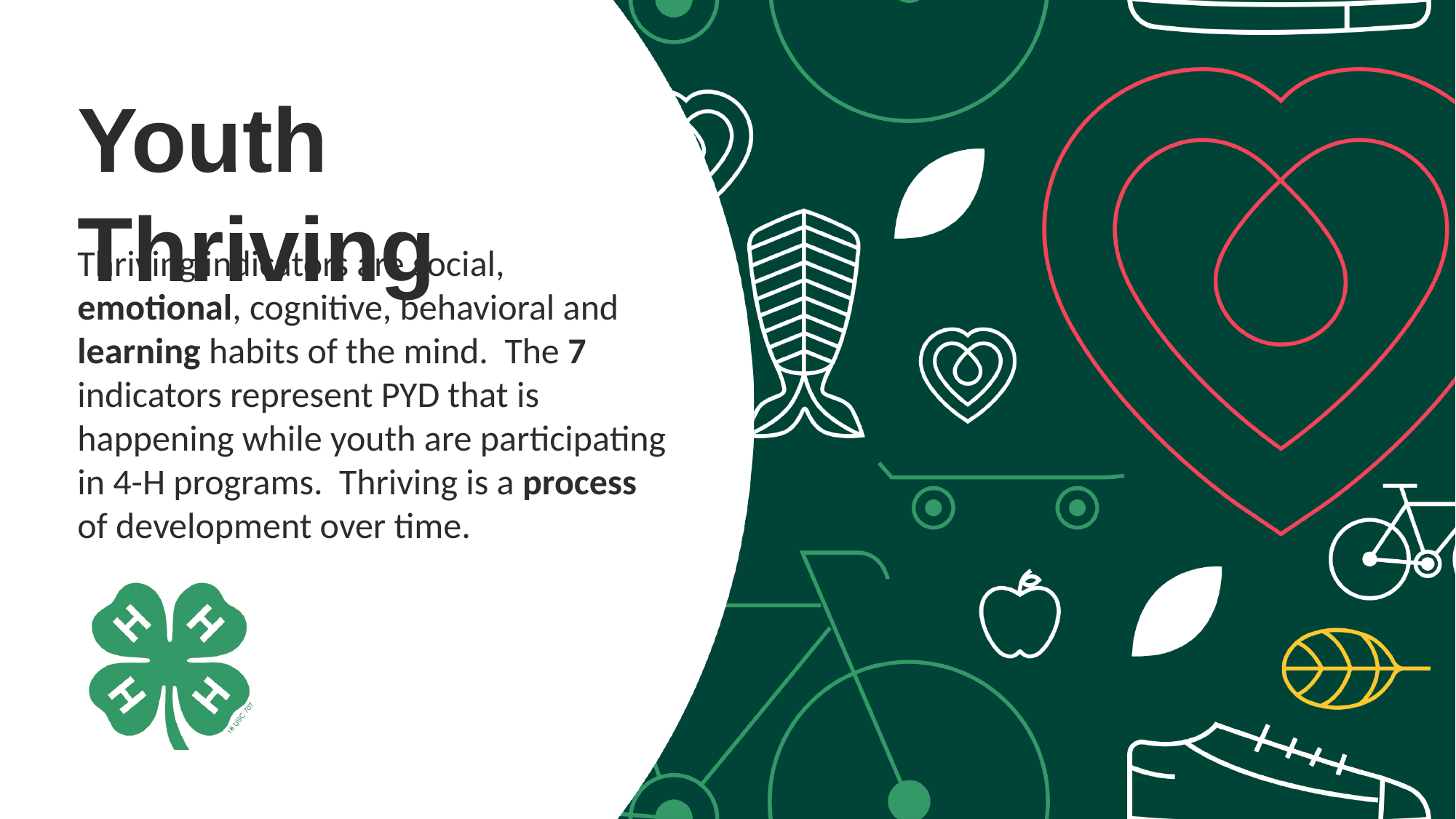

# Youth Thriving
Thriving indicators are social, emotional, cognitive, behavioral and learning habits of the mind.  The 7 indicators represent PYD that is happening while youth are participating in 4-H programs.  Thriving is a process of development over time.